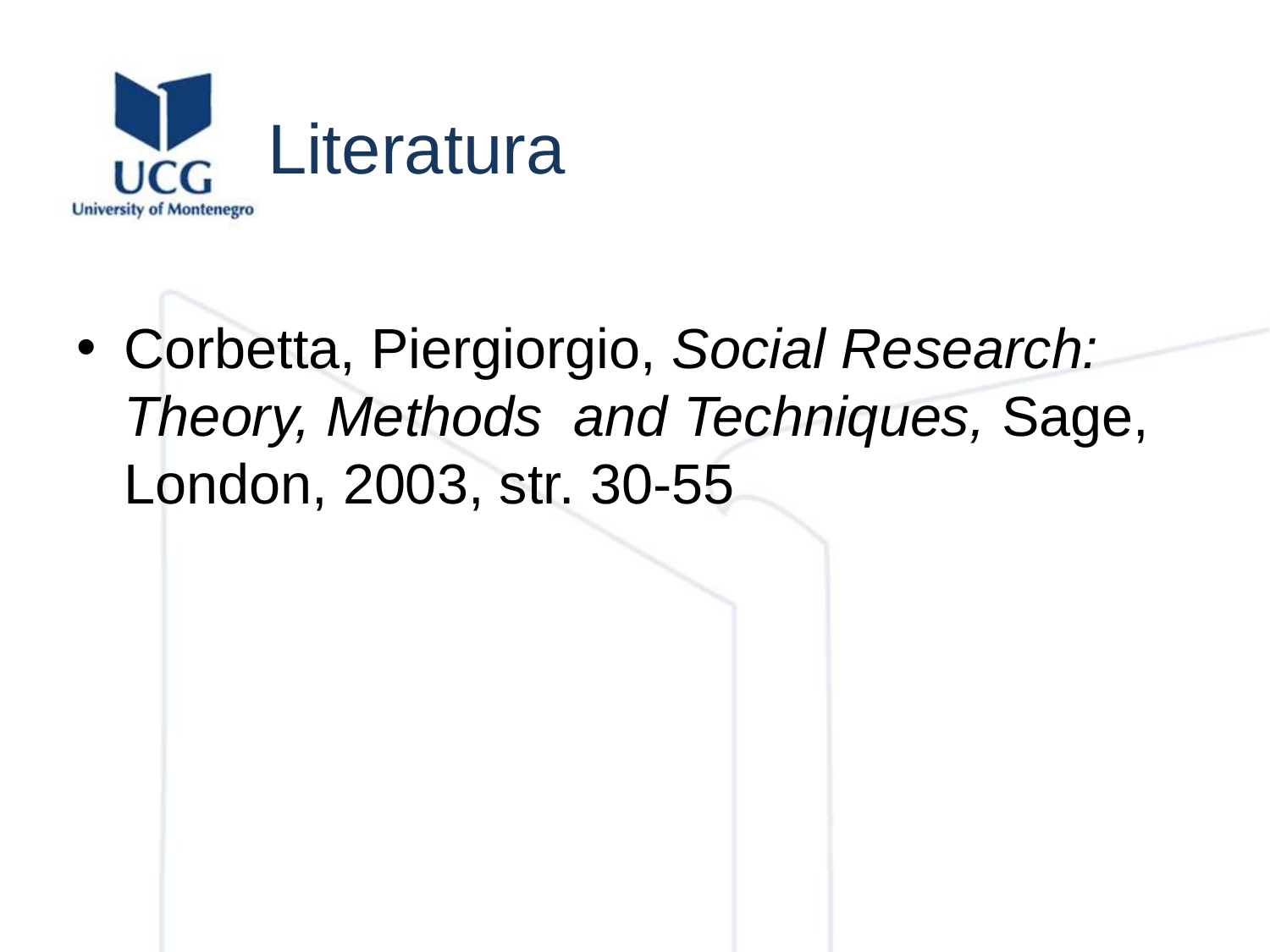

# Literatura
Corbetta, Piergiorgio, Social Research: Theory, Methods  and Techniques, Sage, London, 2003, str. 30-55